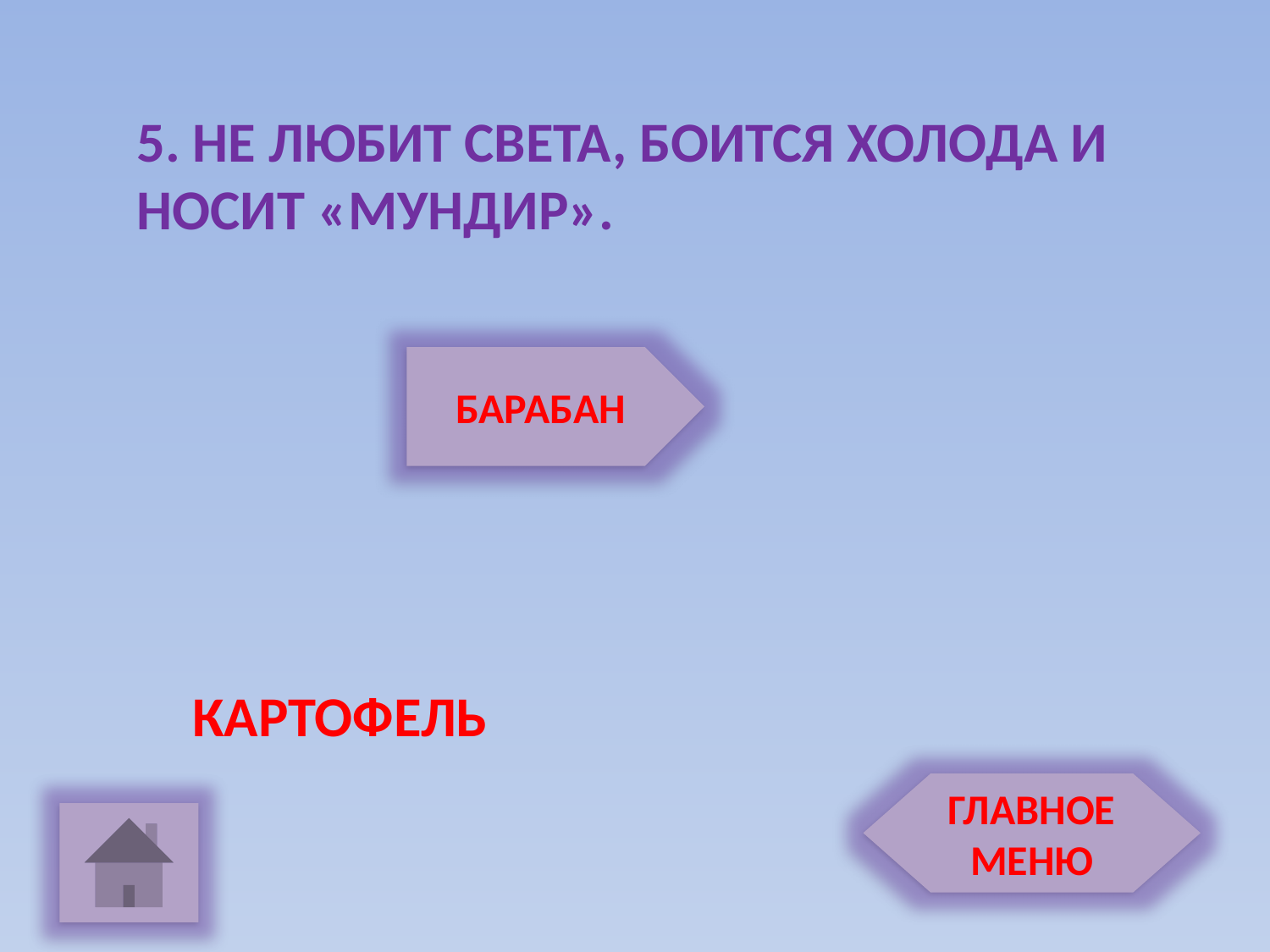

5. НЕ ЛЮБИТ СВЕТА, БОИТСЯ ХОЛОДА И
НОСИТ «МУНДИР».
БАРАБАН
КАРТОФЕЛЬ
ГЛАВНОЕ МЕНЮ